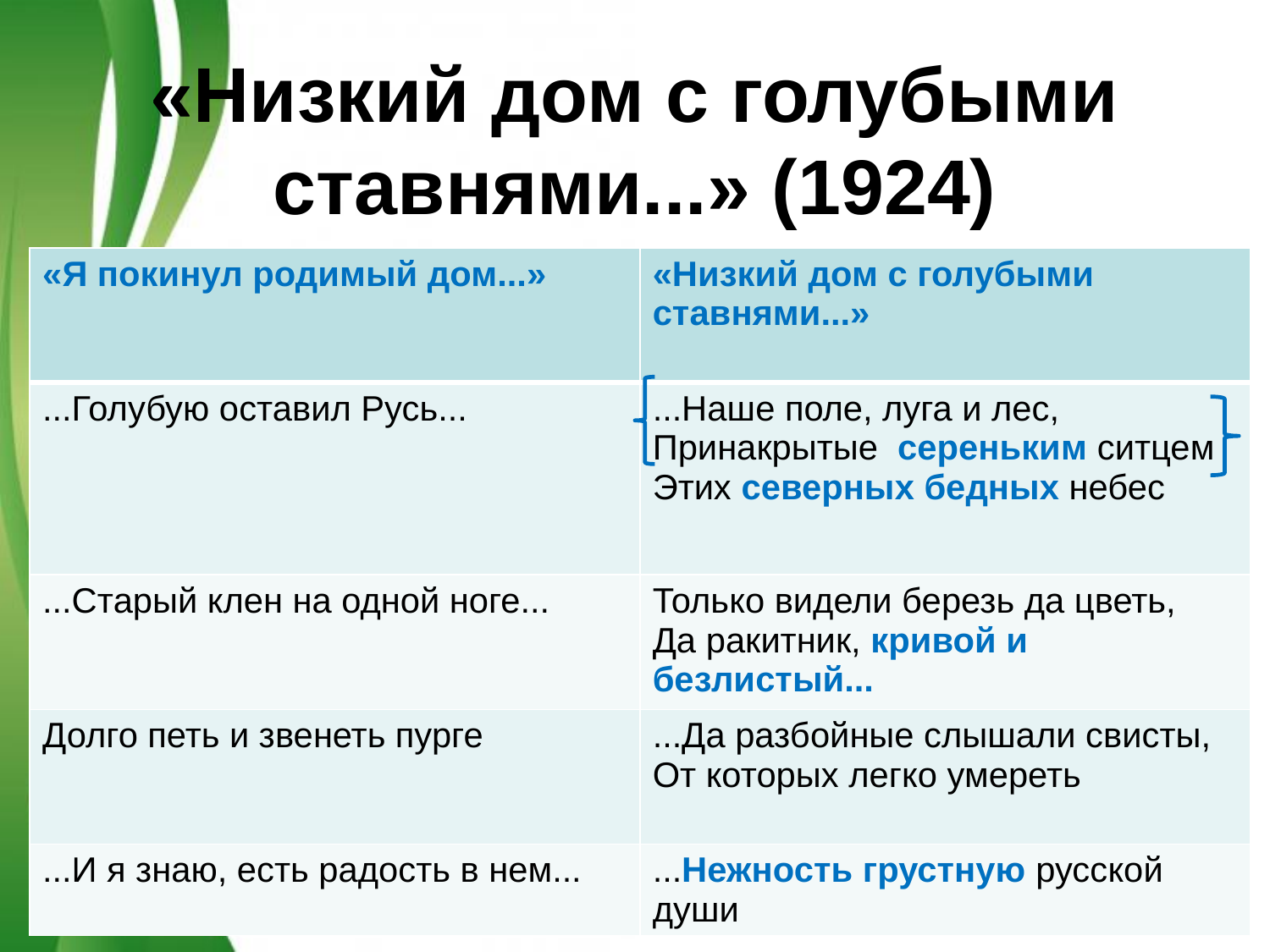

# «Низкий дом с голубыми ставнями...» (1924)
| «Я покинул родимый дом...» | «Низкий дом с голубыми ставнями...» |
| --- | --- |
| ...Голубую оставил Русь... | ...Наше поле, луга и лес, Принакрытые сереньким ситцем Этих северных бедных небес |
| ...Старый клен на одной ноге... | Только видели березь да цветь, Да ракитник, кривой и безлистый... |
| Долго петь и звенеть пурге | ...Да разбойные слышали свисты, От которых легко умереть |
| ...И я знаю, есть радость в нем... | ...Нежность грустную русской души |